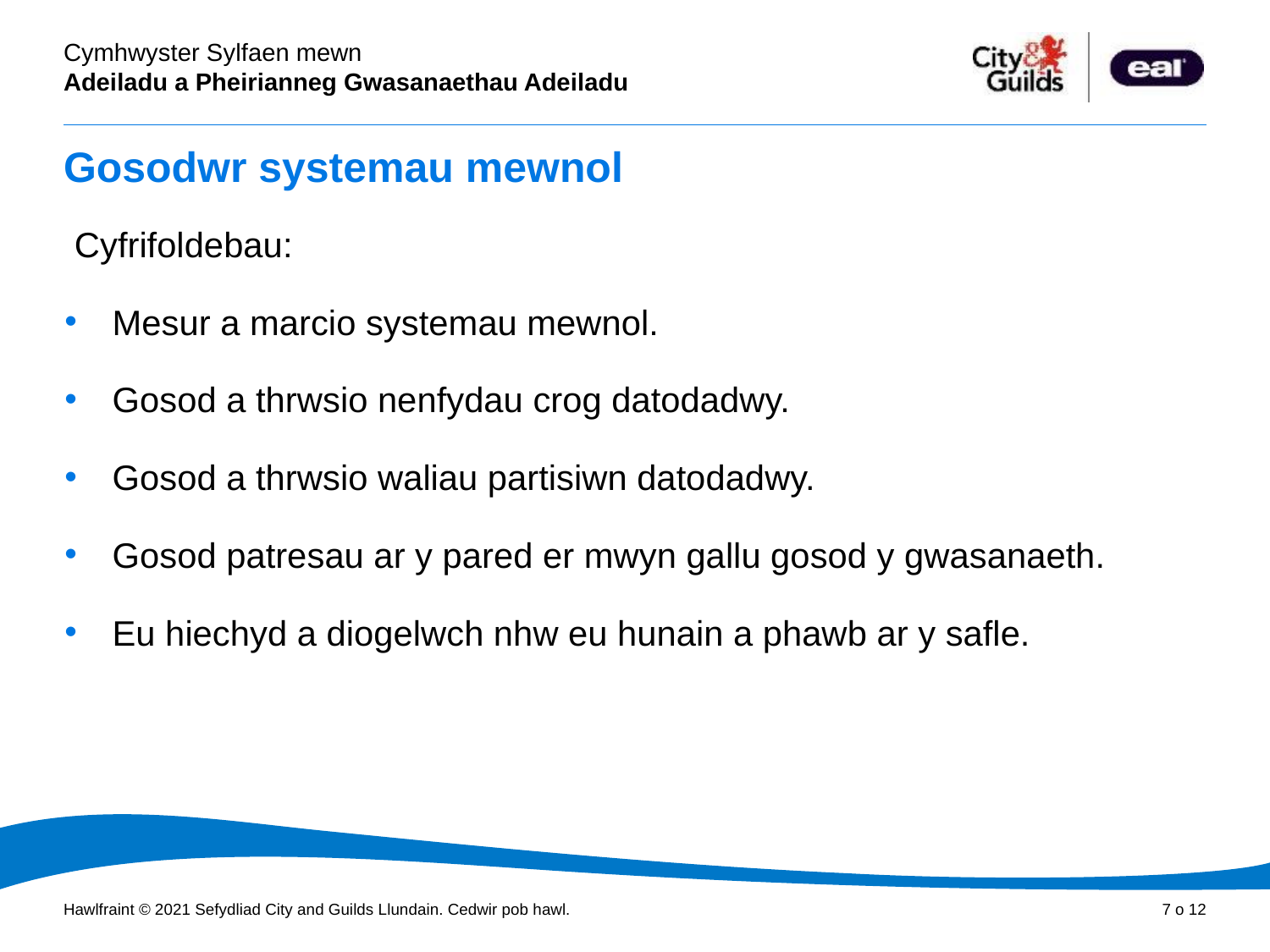

# Gosodwr systemau mewnol
 Cyfrifoldebau:
Mesur a marcio systemau mewnol.
Gosod a thrwsio nenfydau crog datodadwy.
Gosod a thrwsio waliau partisiwn datodadwy.
Gosod patresau ar y pared er mwyn gallu gosod y gwasanaeth.
Eu hiechyd a diogelwch nhw eu hunain a phawb ar y safle.